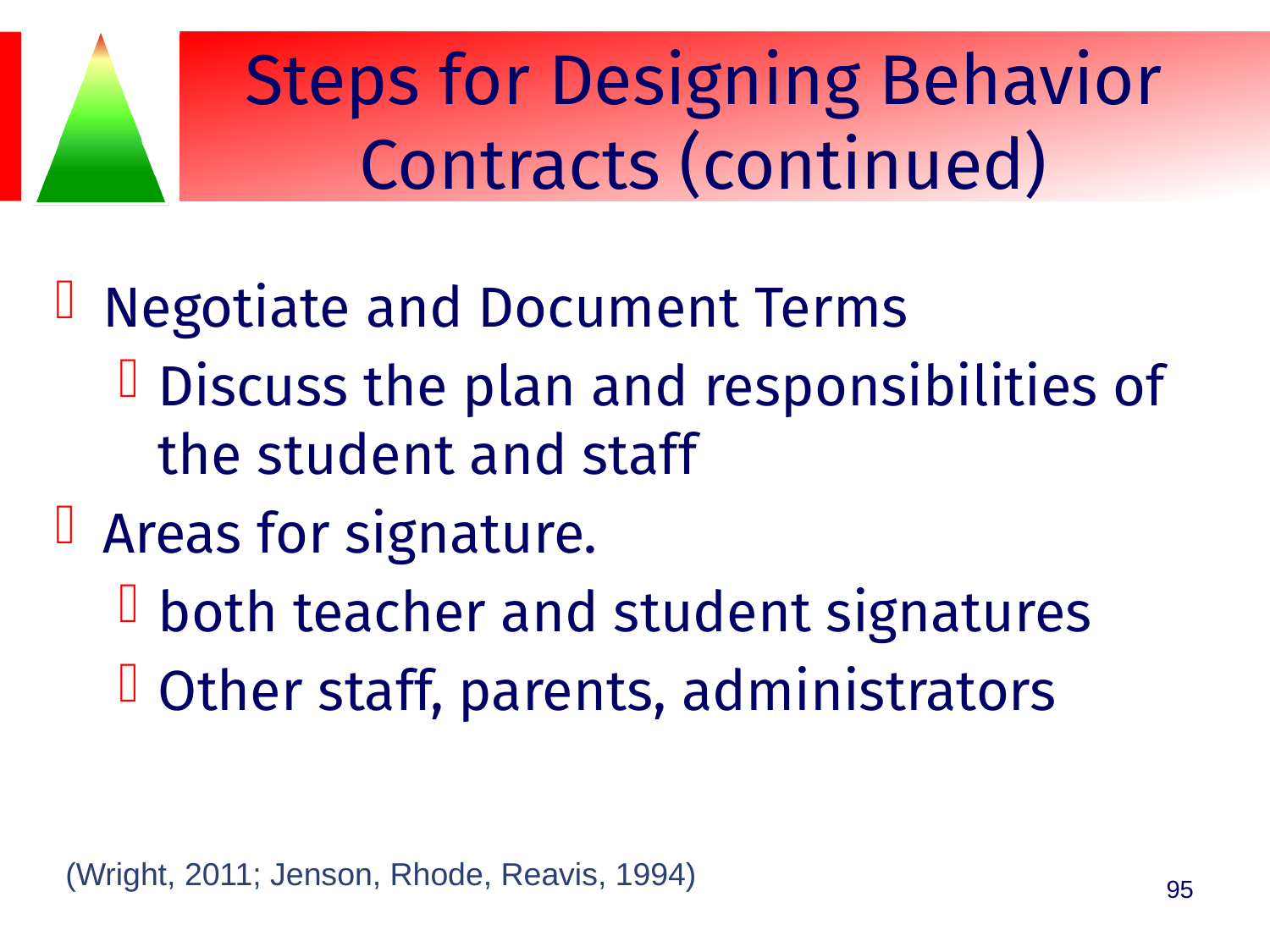

# Steps for Designing Behavior Contracts (continued)
Negotiate and Document Terms
Discuss the plan and responsibilities of the student and staff
Areas for signature.
both teacher and student signatures
Other staff, parents, administrators

(Wright, 2011; Jenson, Rhode, Reavis, 1994)
95